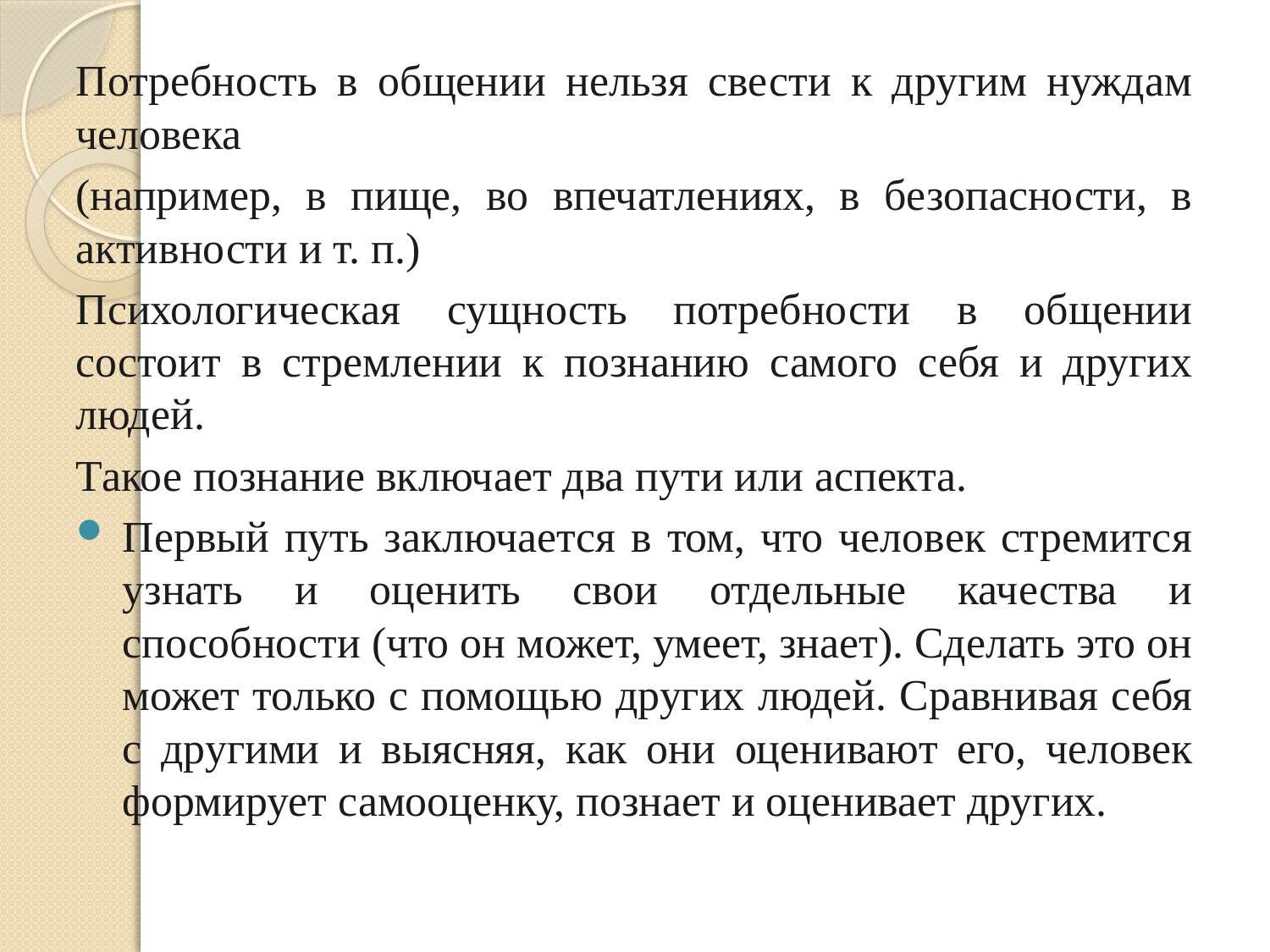

Потребность в общении нельзя свести к другим нуждам человека
(например, в пище, во впечатлениях, в безопасности, в активности и т. п.)
Психологическая сущность потребности в общении состоит в стремлении к познанию самого себя и других людей.
Такое познание включает два пути или аспекта.
Первый путь заключается в том, что человек стремится узнать и оценить свои отдельные качества и способности (что он может, умеет, знает). Сделать это он может только с помощью других людей. Сравнивая себя с другими и выясняя, как они оценивают его, человек формирует самооценку, познает и оценивает других.